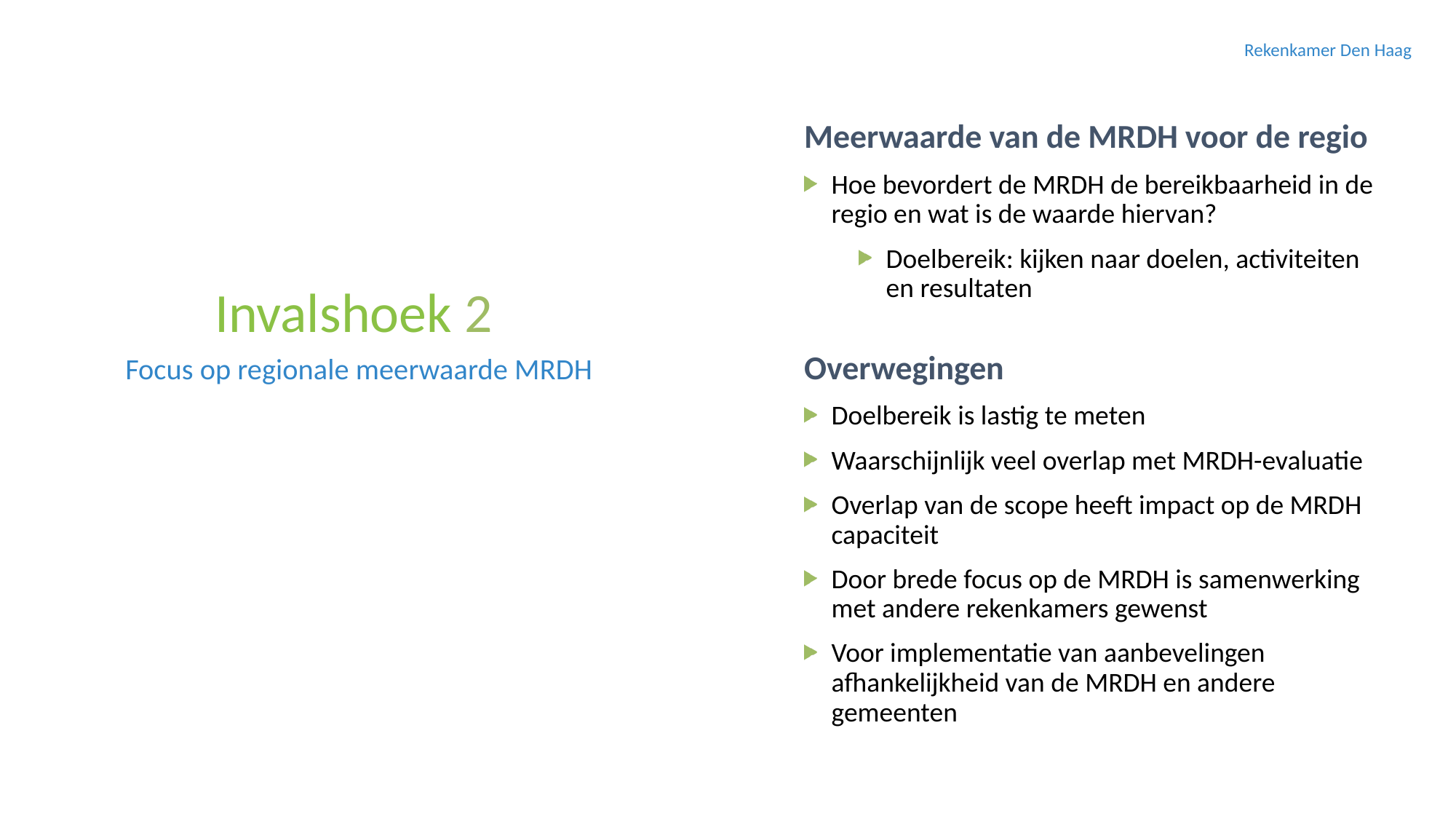

Rekenkamer Den Haag
Meerwaarde van de MRDH voor de regio
Hoe bevordert de MRDH de bereikbaarheid in de regio en wat is de waarde hiervan?
Doelbereik: kijken naar doelen, activiteiten en resultaten

Overwegingen
Doelbereik is lastig te meten
Waarschijnlijk veel overlap met MRDH-evaluatie
Overlap van de scope heeft impact op de MRDH capaciteit
Door brede focus op de MRDH is samenwerking met andere rekenkamers gewenst
Voor implementatie van aanbevelingen  afhankelijkheid van de MRDH en andere gemeenten

Invalshoek 2
Focus op regionale meerwaarde MRDH